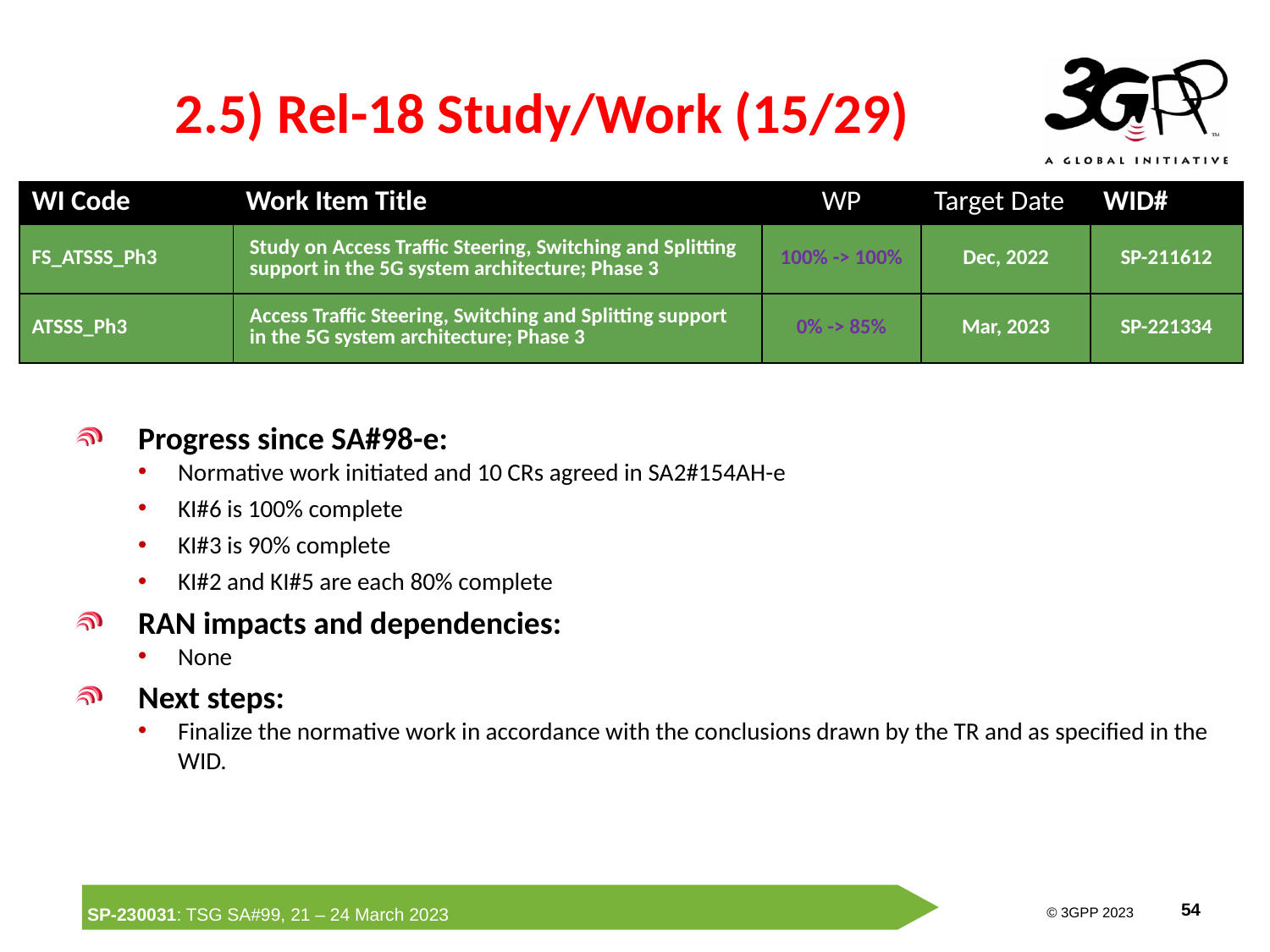

# 2.5) Rel-18 Study/Work (15/29)
| WI Code | Work Item Title | WP | Target Date | WID# |
| --- | --- | --- | --- | --- |
| FS\_ATSSS\_Ph3 | Study on Access Traffic Steering, Switching and Splitting support in the 5G system architecture; Phase 3 | 100% -> 100% | Dec, 2022 | SP-211612 |
| ATSSS\_Ph3 | Access Traffic Steering, Switching and Splitting support in the 5G system architecture; Phase 3 | 0% -> 85% | Mar, 2023 | SP-221334 |
Progress since SA#98-e:
Normative work initiated and 10 CRs agreed in SA2#154AH-e
KI#6 is 100% complete
KI#3 is 90% complete
KI#2 and KI#5 are each 80% complete
RAN impacts and dependencies:
None
Next steps:
Finalize the normative work in accordance with the conclusions drawn by the TR and as specified in the WID.